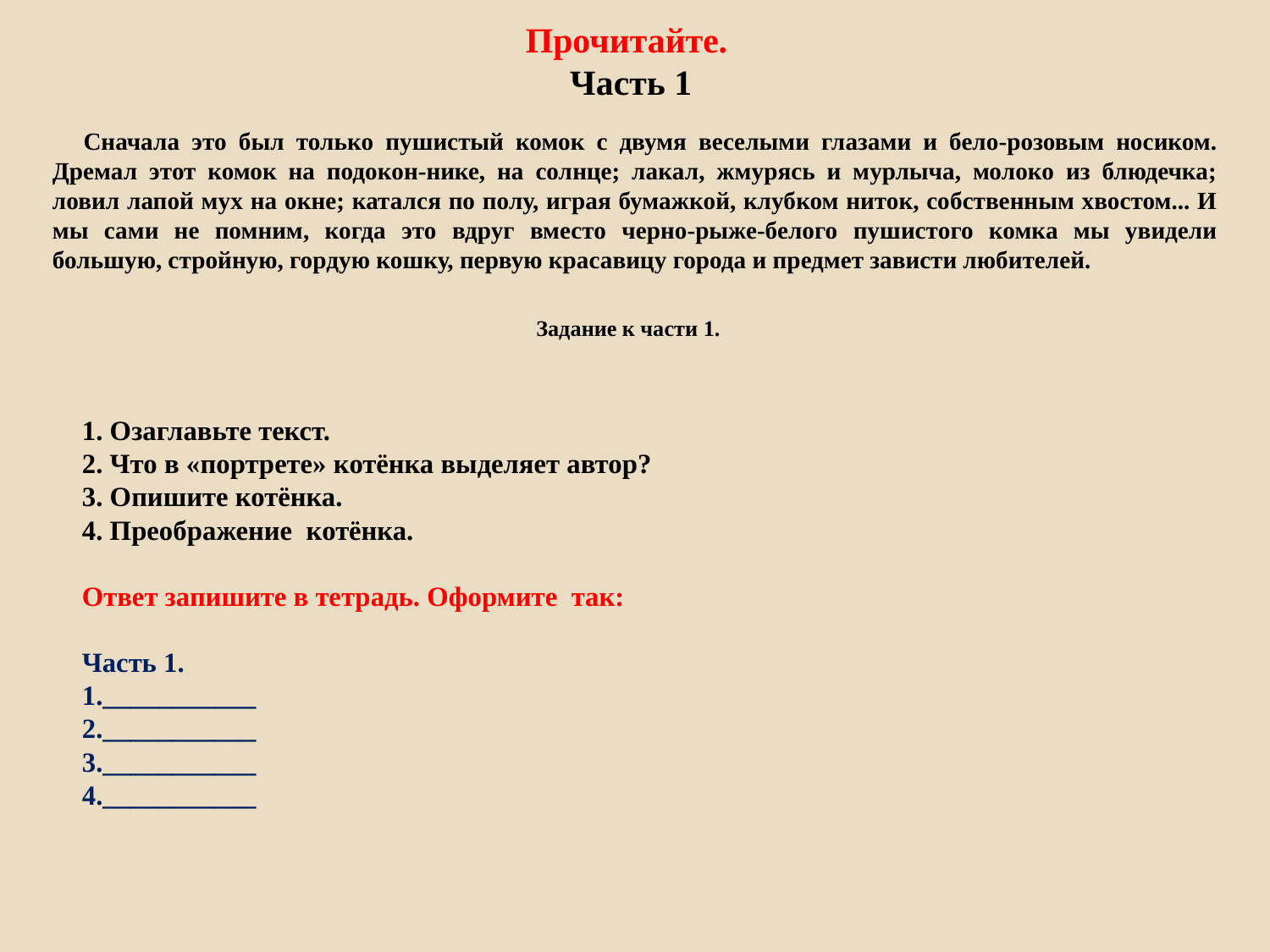

# Прочитайте. Часть 1
    Сначала это был только пушистый комок с двумя веселыми глазами и бело-розовым носиком. Дремал этот комок на подокон-нике, на солнце; лакал, жмурясь и мурлыча, молоко из блюдечка; ловил лапой мух на окне; катался по полу, играя бумажкой, клубком ниток, собственным хвостом... И мы сами не помним, когда это вдруг вместо черно-рыже-белого пушистого комка мы увидели большую, стройную, гордую кошку, первую красавицу города и предмет зависти любителей.

Задание к части 1.
1. Озаглавьте текст.
2. Что в «портрете» котёнка выделяет автор?
3. Опишите котёнка.
4. Преображение  котёнка.

Ответ запишите в тетрадь. Оформите  так:

Часть 1.
1.___________
2.___________
3.___________
4.___________